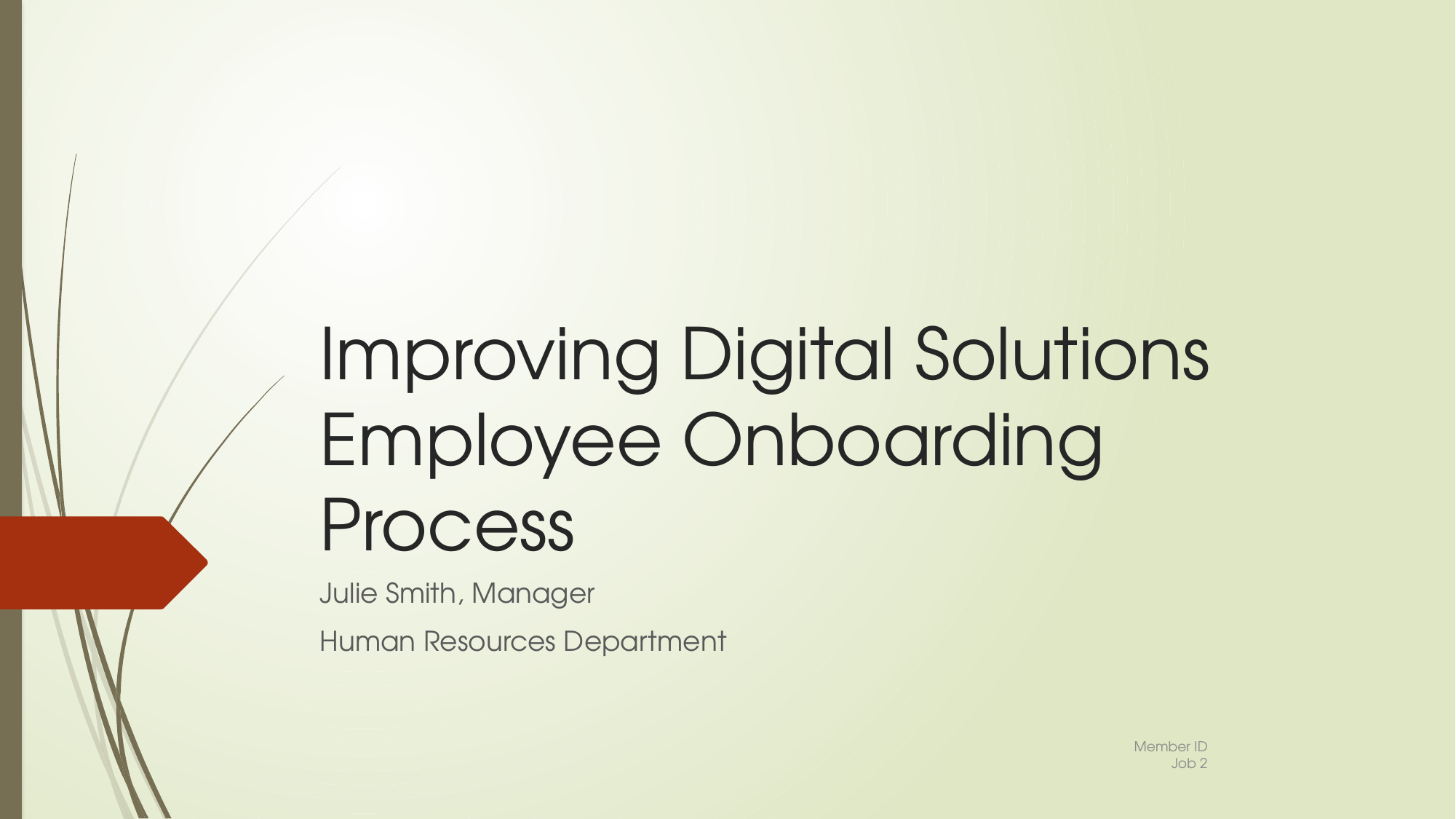

# Improving Digital Solutions Employee Onboarding Process
Julie Smith, Manager
Human Resources Department
Member ID
Job 2